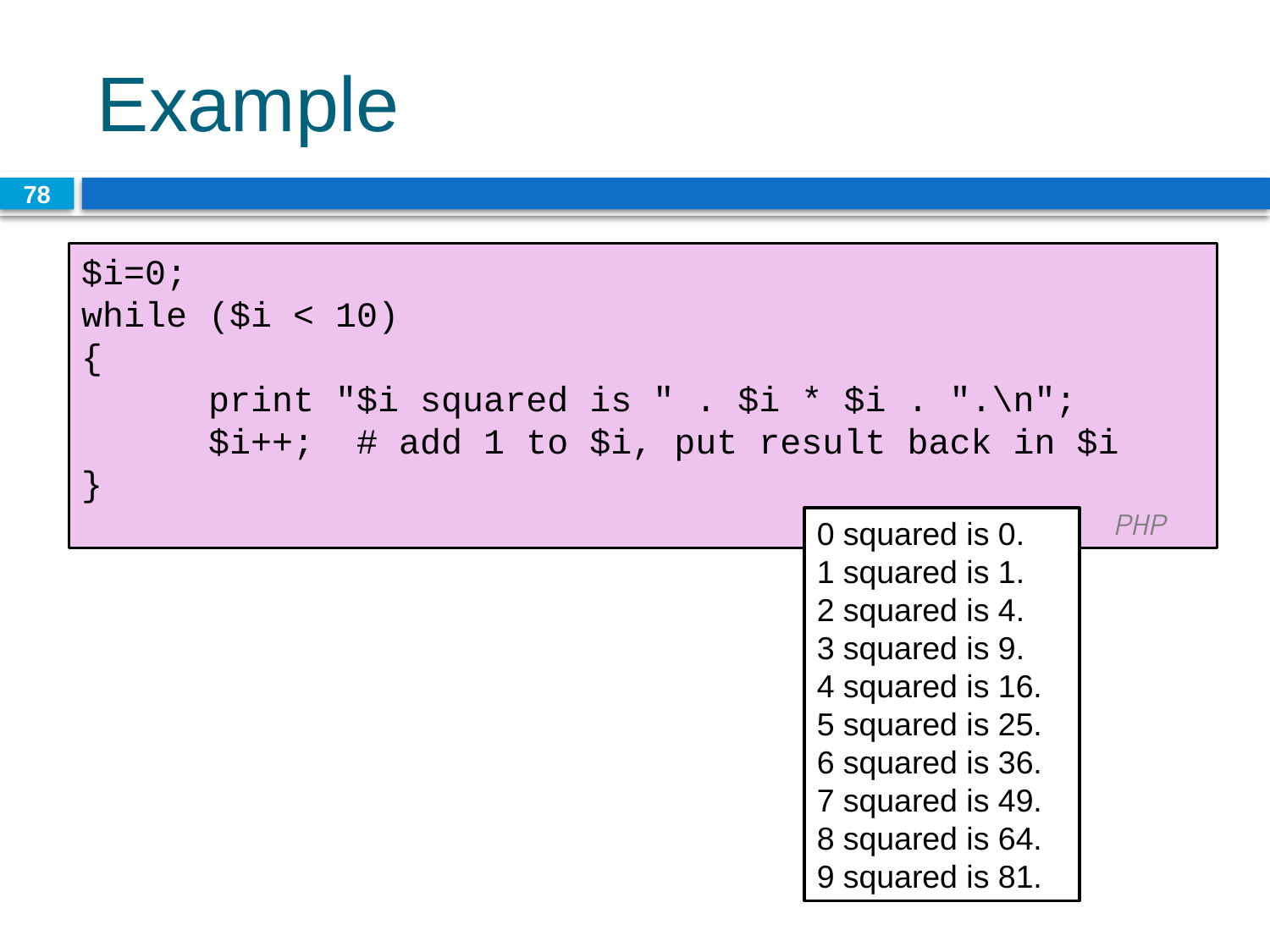

# Example
78
$i=0;
while ($i < 10)
{
	print "$i squared is " . $i * $i . ".\n";
	$i++;  # add 1 to $i, put result back in $i
}
	  							 PHP
0 squared is 0.
1 squared is 1.
2 squared is 4.
3 squared is 9.
4 squared is 16.
5 squared is 25.
6 squared is 36.
7 squared is 49.
8 squared is 64.
9 squared is 81.